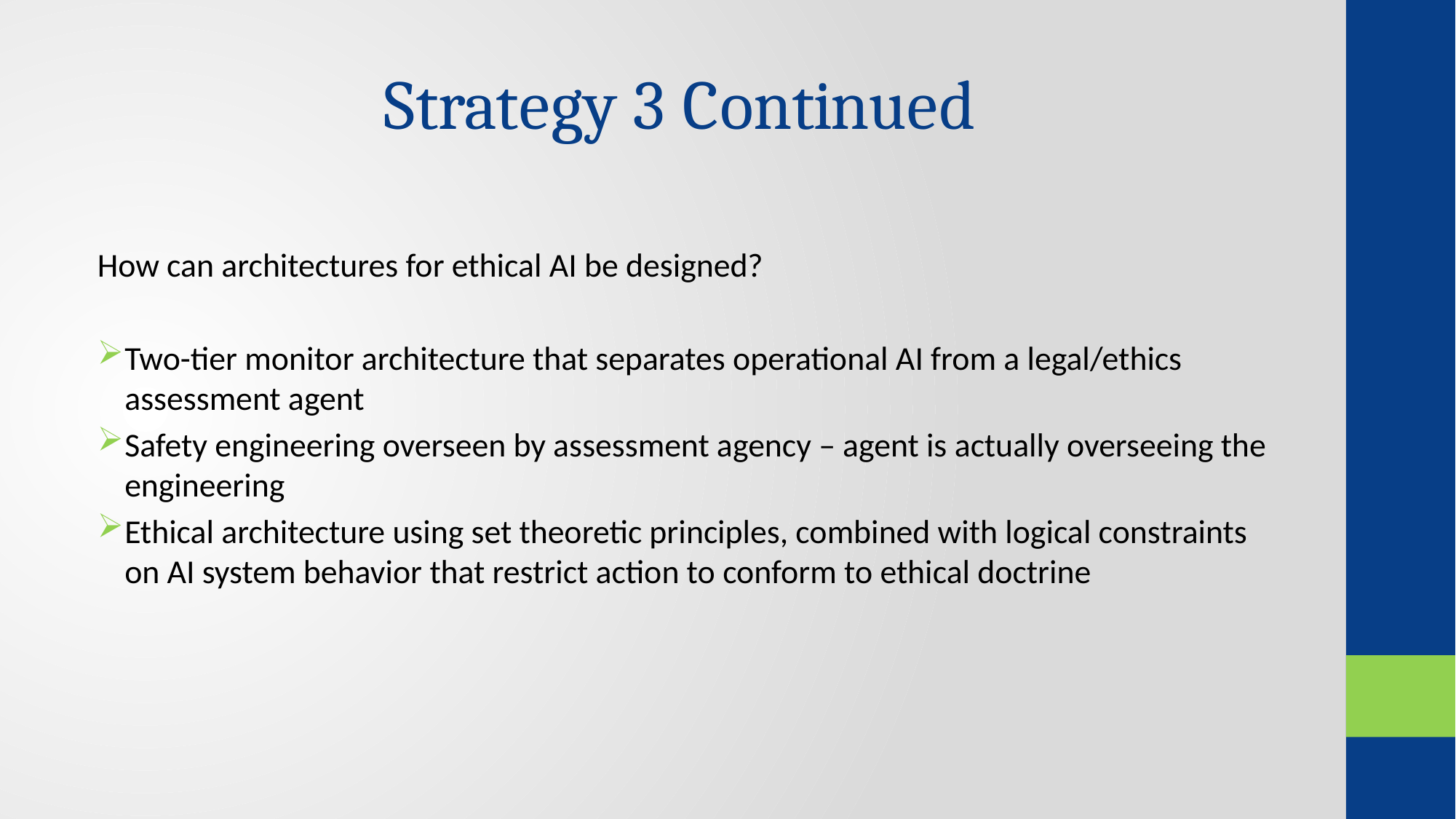

# Strategy 3 Continued

How can architectures for ethical AI be designed?

Two-tier monitor architecture that separates operational AI from a legal/ethics assessment agent
Safety engineering overseen by assessment agency – agent is actually overseeing the engineering
Ethical architecture using set theoretic principles, combined with logical constraints on AI system behavior that restrict action to conform to ethical doctrine